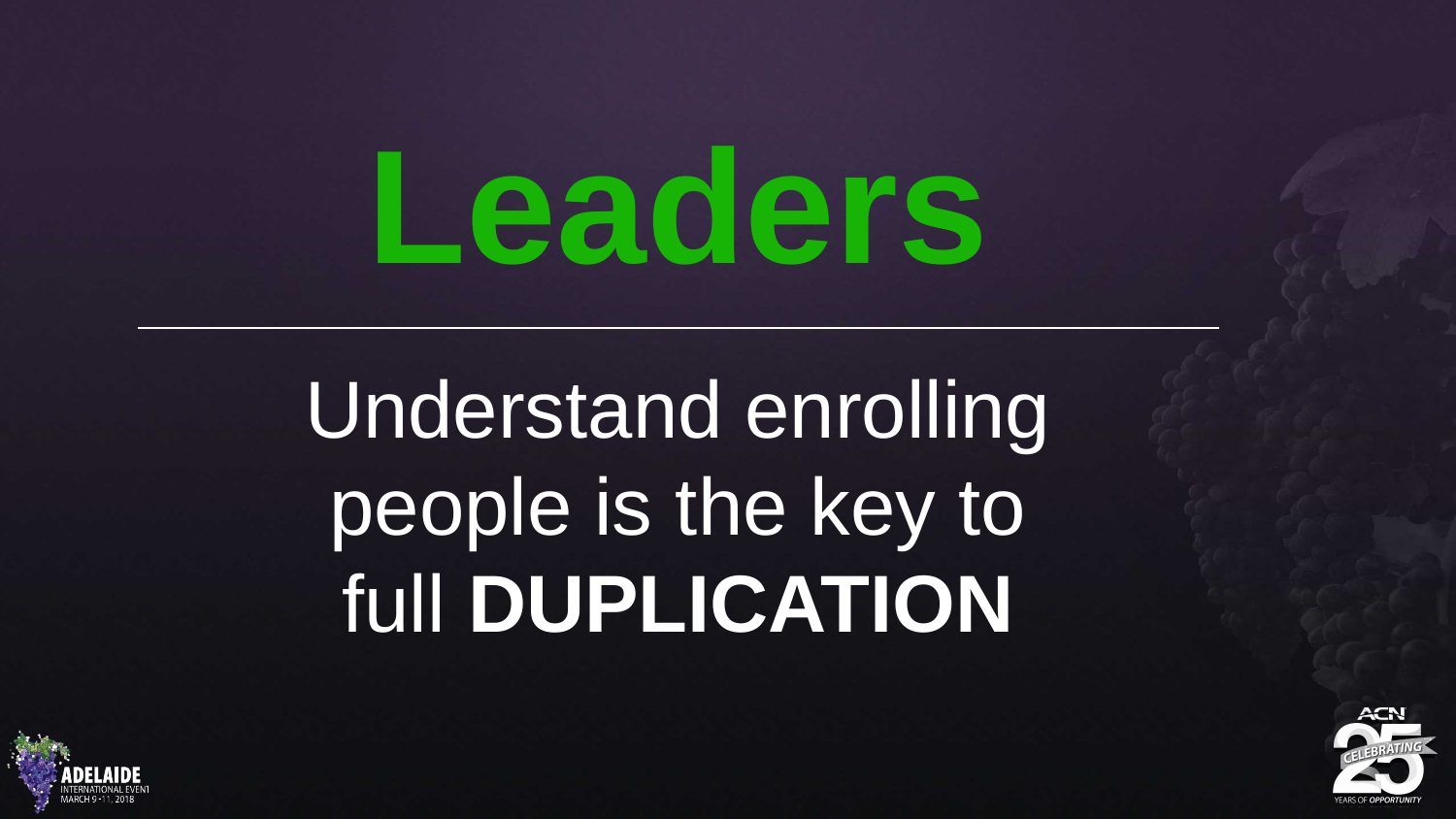

Leaders

Understand enrolling people is the key to full DUPLICATION